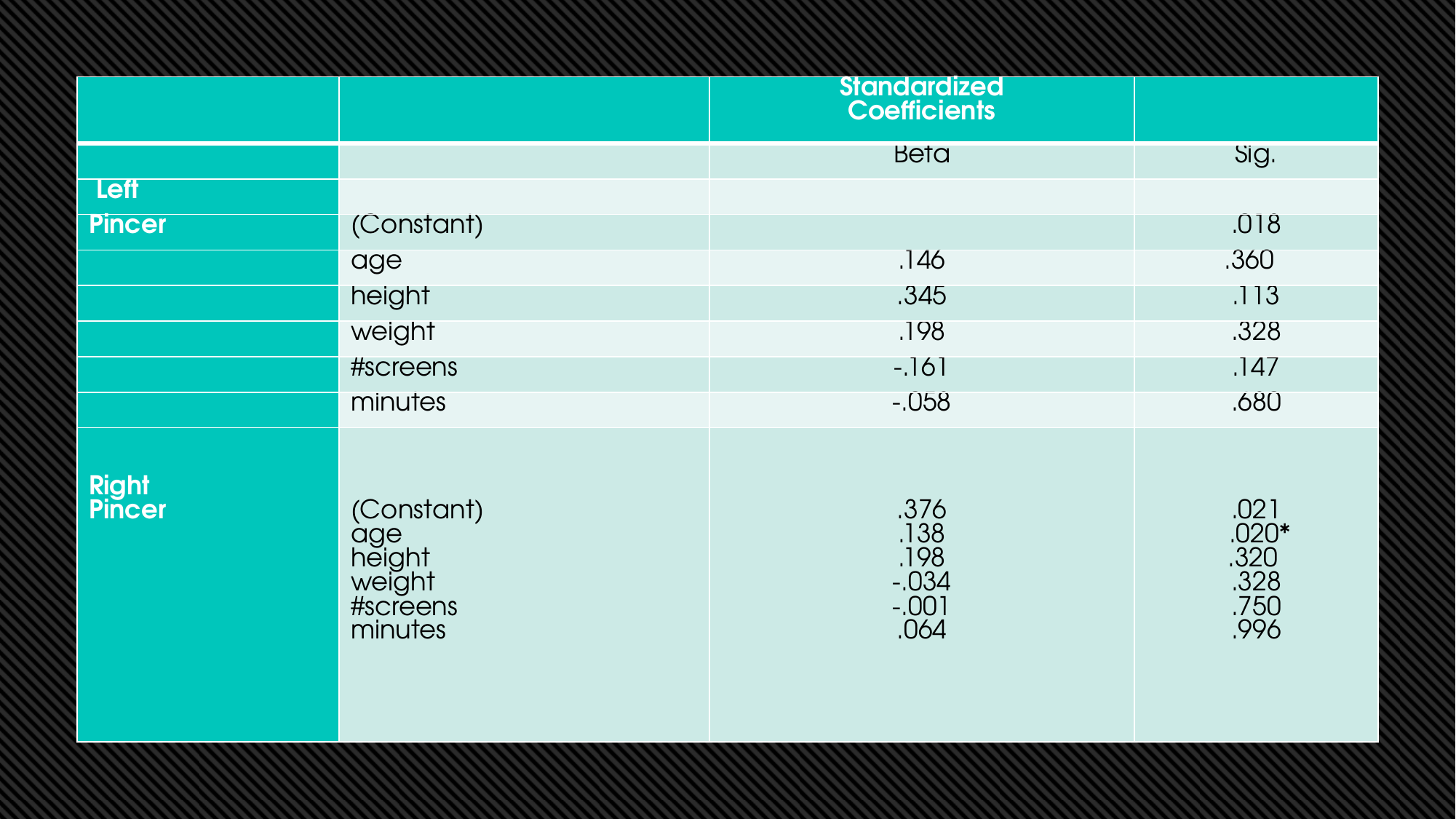

|  |  | Standardized Coefficients |  |
| --- | --- | --- | --- |
|  |  | Beta | Sig. |
| Left |  |  |  |
| Pincer | (Constant) |  | .018 |
|  | age | .146 | .360 |
|  | height | .345 | .113 |
|  | weight | .198 | .328 |
|  | #screens | -.161 | .147 |
|  | minutes | -.058 | .680 |
| Right Pincer | (Constant) age height weight #screens minutes | .376 .138 .198 -.034 -.001 .064 | .021 .020\* .320 .328 .750 .996 |